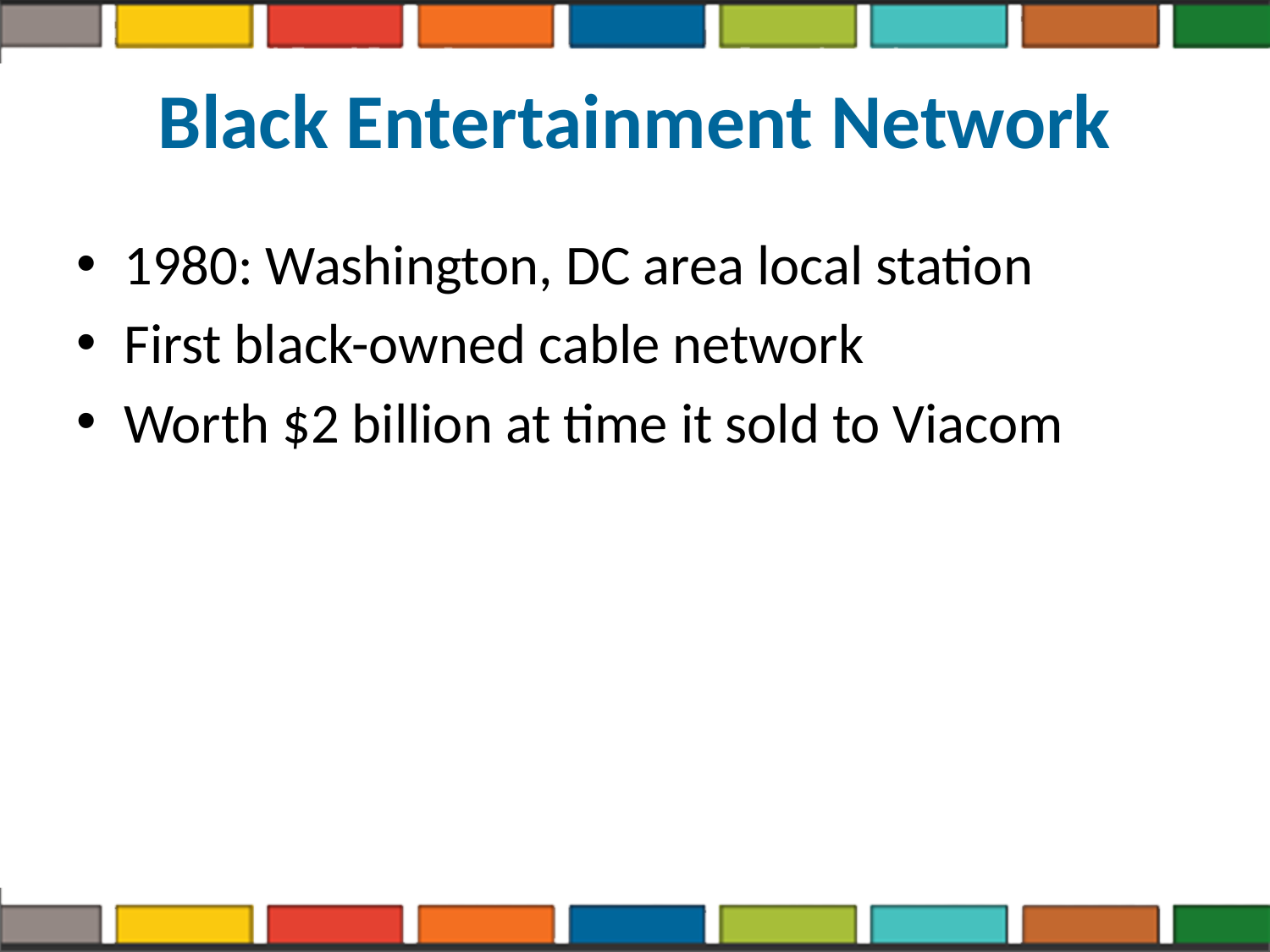

# Black Entertainment Network
1980: Washington, DC area local station
First black-owned cable network
Worth $2 billion at time it sold to Viacom